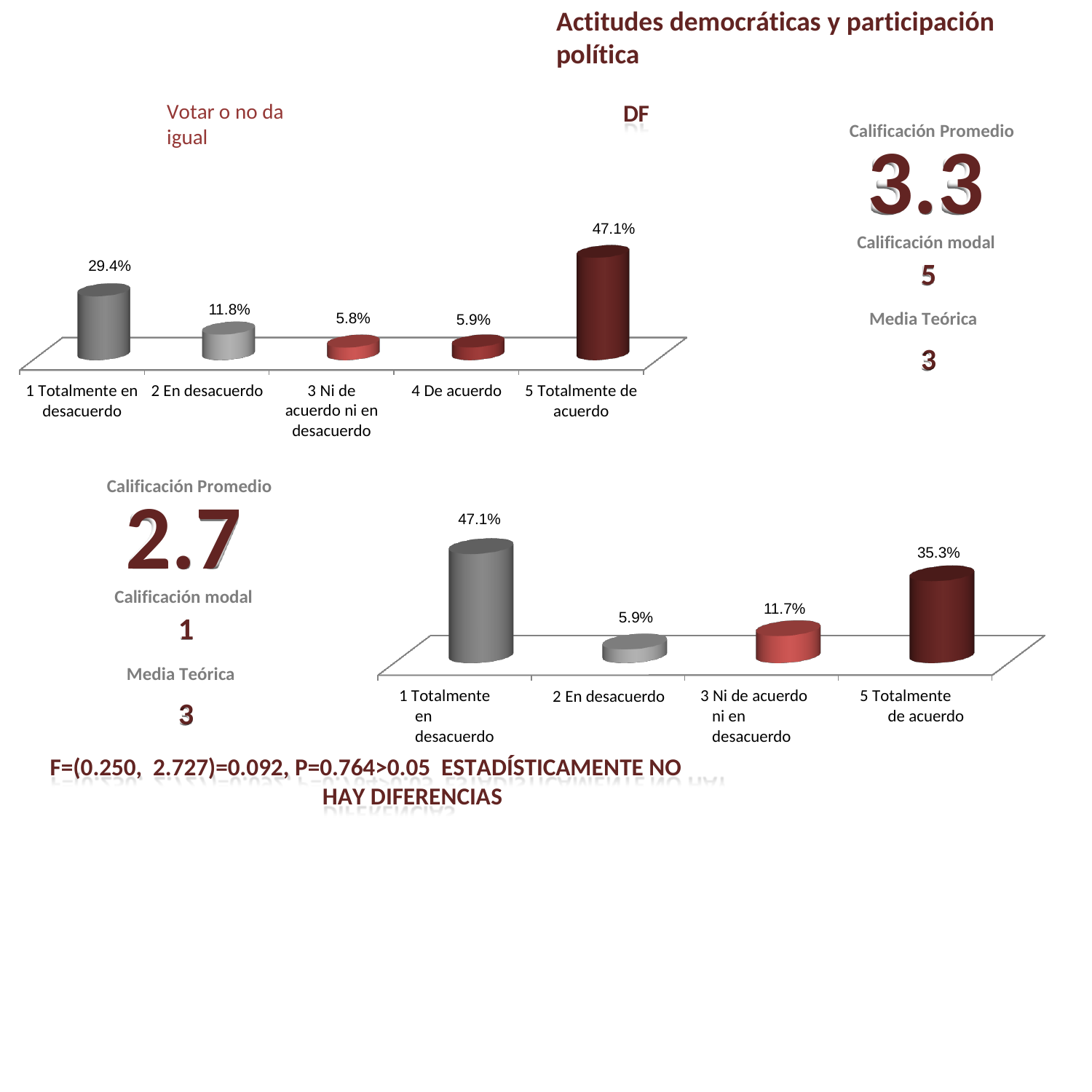

Actitudes democráticas y participación política
DF
Votar o no da igual

Calificación Promedio
3.3
Calificación modal
5

Media Teórica

3

47.1%

29.4%
11.8%
5.8%
5.9%

3 Ni de acuerdo ni en desacuerdo
1 Totalmente en
desacuerdo
2 En desacuerdo
4 De acuerdo
5 Totalmente de
acuerdo

Calificación Promedio
2.7
Calificación modal
1

Media Teórica

3
47.1%

35.3%
11.7%

5.9%

1 Totalmente en desacuerdo
3 Ni de acuerdo ni en desacuerdo
5 Totalmente de acuerdo
2 En desacuerdo

F=(0.250,  2.727)=0.092, P=0.764>0.05  ESTADÍSTICAMENTE NO HAY DIFERENCIAS